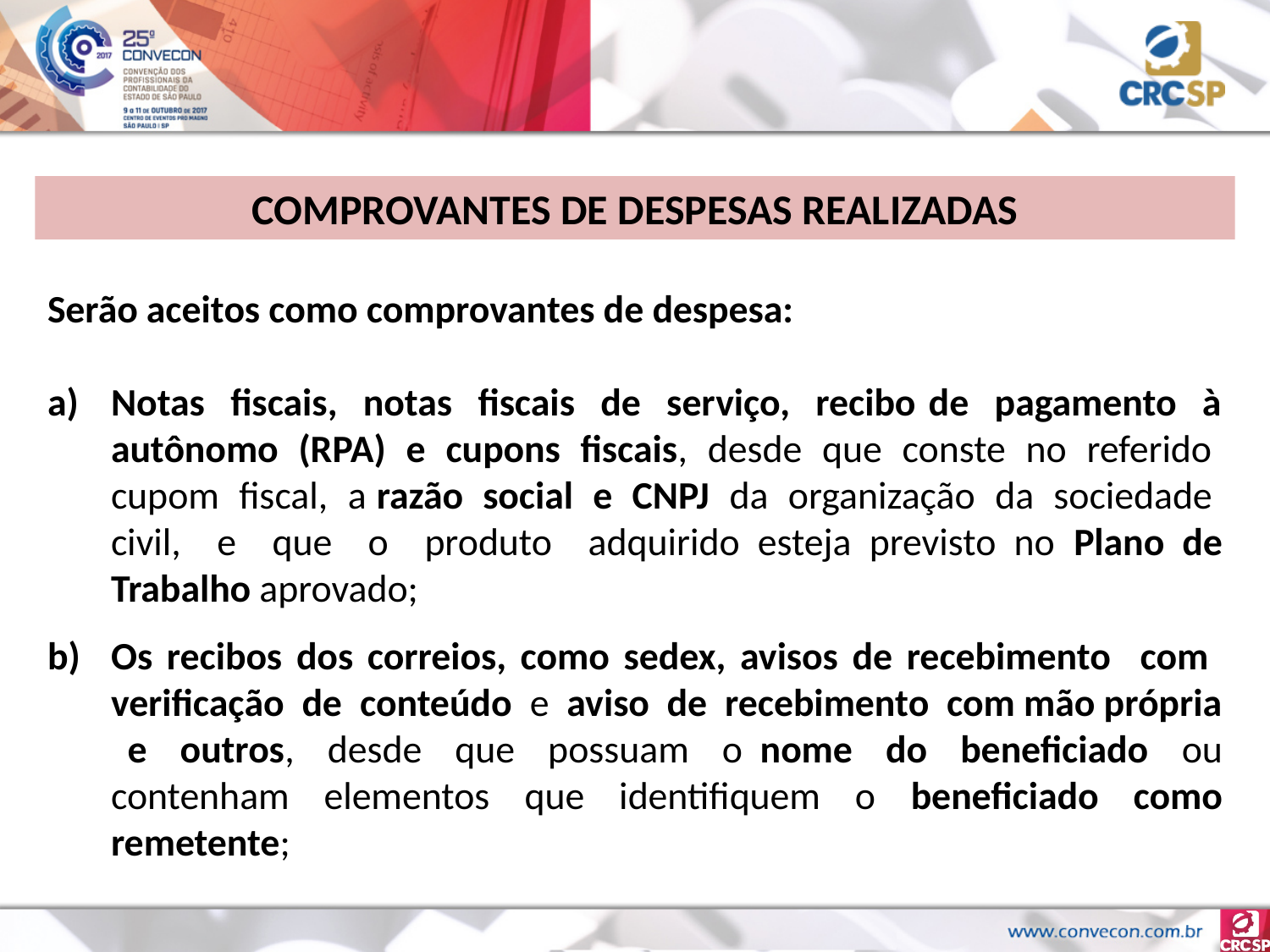

COMPROVANTES DE DESPESAS REALIZADAS

Serão aceitos como comprovantes de despesa:

Notas  fiscais,  notas  fiscais  de  serviço,  recibo de  pagamento  à autônomo  (RPA)  e  cupons  fiscais,  desde  que  conste  no  referido  cupom  fiscal,  a razão  social  e  CNPJ  da  organização  da  sociedade  civil,  e  que  o  produto  adquirido esteja previsto no Plano de Trabalho aprovado;

Os recibos dos correios, como sedex, avisos de recebimento  com  verificação  de  conteúdo  e  aviso  de  recebimento  com mão própria  e  outros,  desde  que  possuam  o nome  do  beneficiado  ou contenham elementos que identifiquem o beneficiado como remetente;